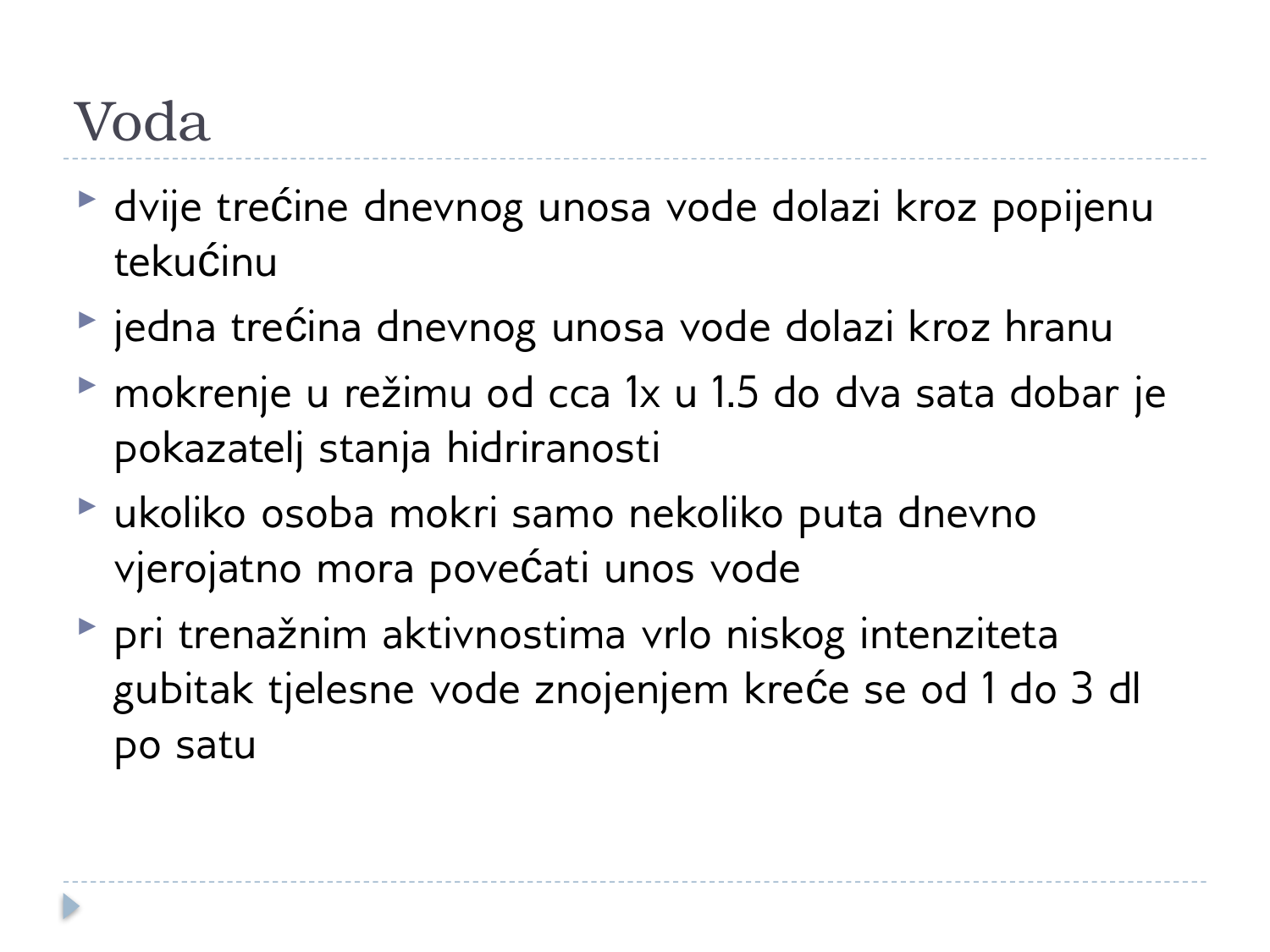

# Voda
dvije trećine dnevnog unosa vode dolazi kroz popijenu tekućinu
jedna trećina dnevnog unosa vode dolazi kroz hranu
mokrenje u režimu od cca 1x u 1.5 do dva sata dobar je pokazatelj stanja hidriranosti
ukoliko osoba mokri samo nekoliko puta dnevno vjerojatno mora povećati unos vode
pri trenažnim aktivnostima vrlo niskog intenziteta gubitak tjelesne vode znojenjem kreće se od 1 do 3 dl po satu